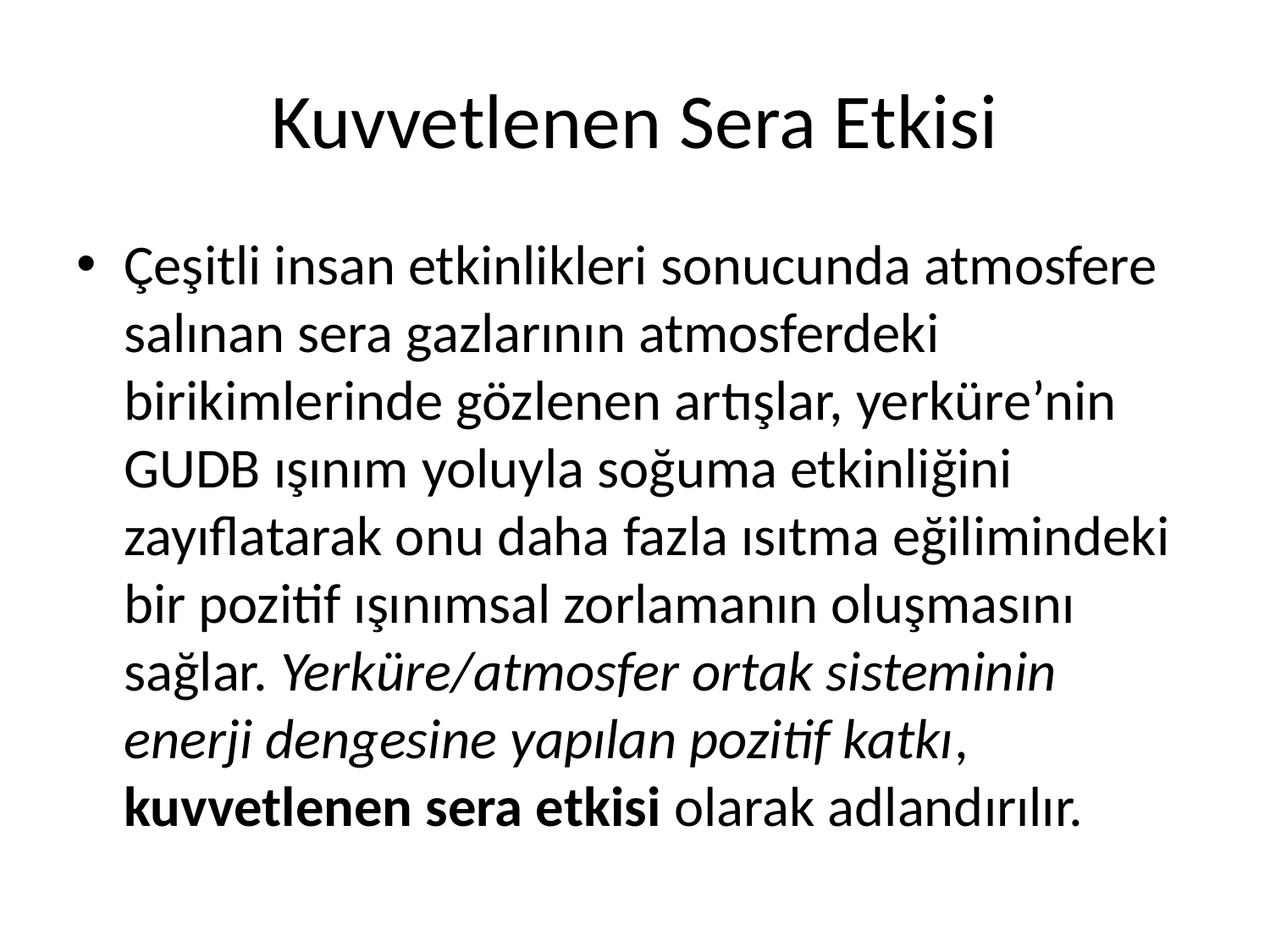

# Kuvvetlenen Sera Etkisi
Çeşitli insan etkinlikleri sonucunda atmosfere salınan sera gazlarının atmosferdeki birikimlerinde gözlenen artışlar, yerküre’nin GUDB ışınım yoluyla soğuma etkinliğini zayıflatarak onu daha fazla ısıtma eğilimindeki bir pozitif ışınımsal zorlamanın oluşmasını sağlar. Yerküre/atmosfer ortak sisteminin enerji dengesine yapılan pozitif katkı, kuvvetlenen sera etkisi olarak adlandırılır.